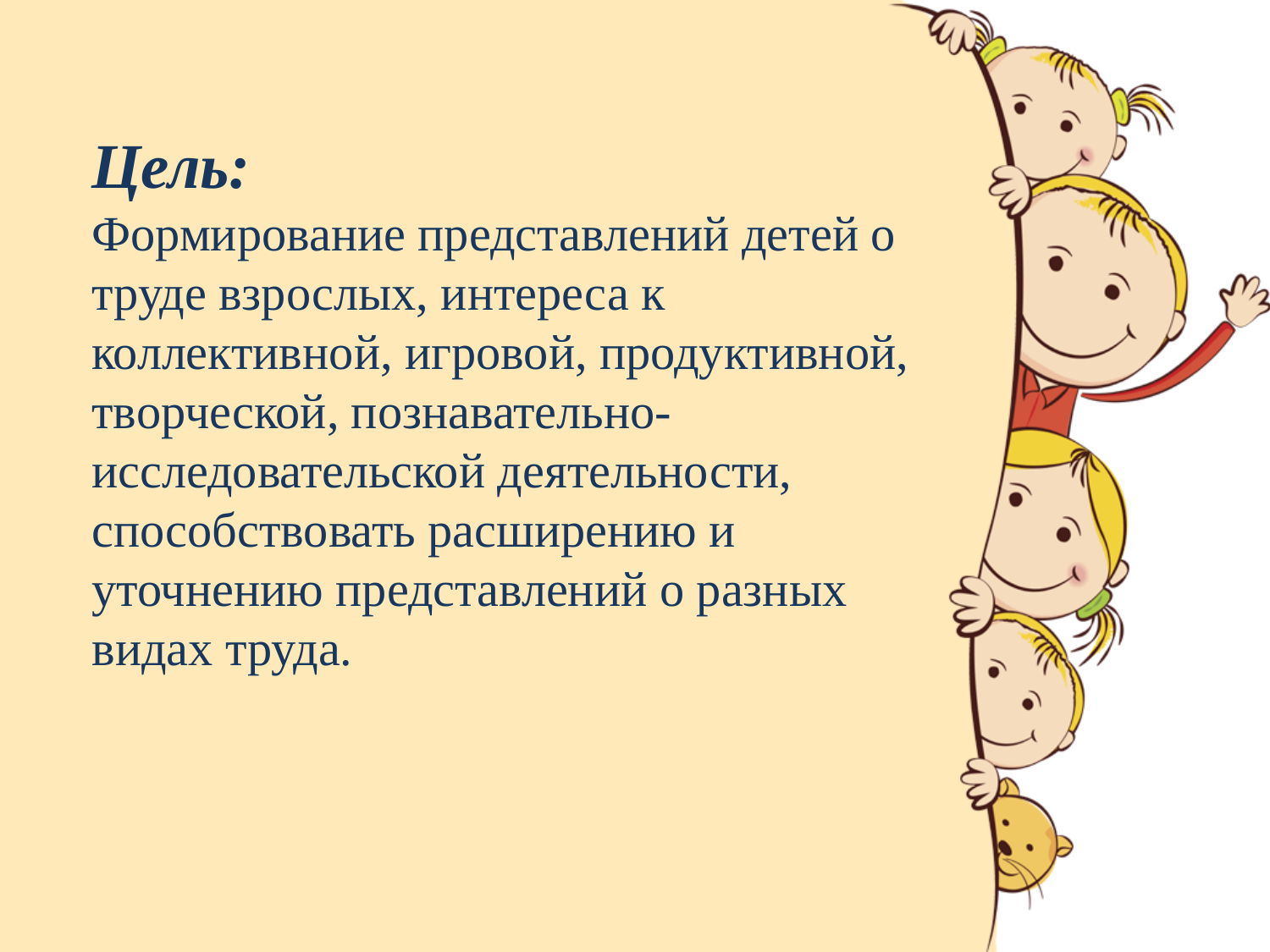

Цель:
Формирование представлений детей о труде взрослых, интереса к коллективной, игровой, продуктивной, творческой, познавательно-исследовательской деятельности, способствовать расширению и уточнению представлений о разных видах труда.